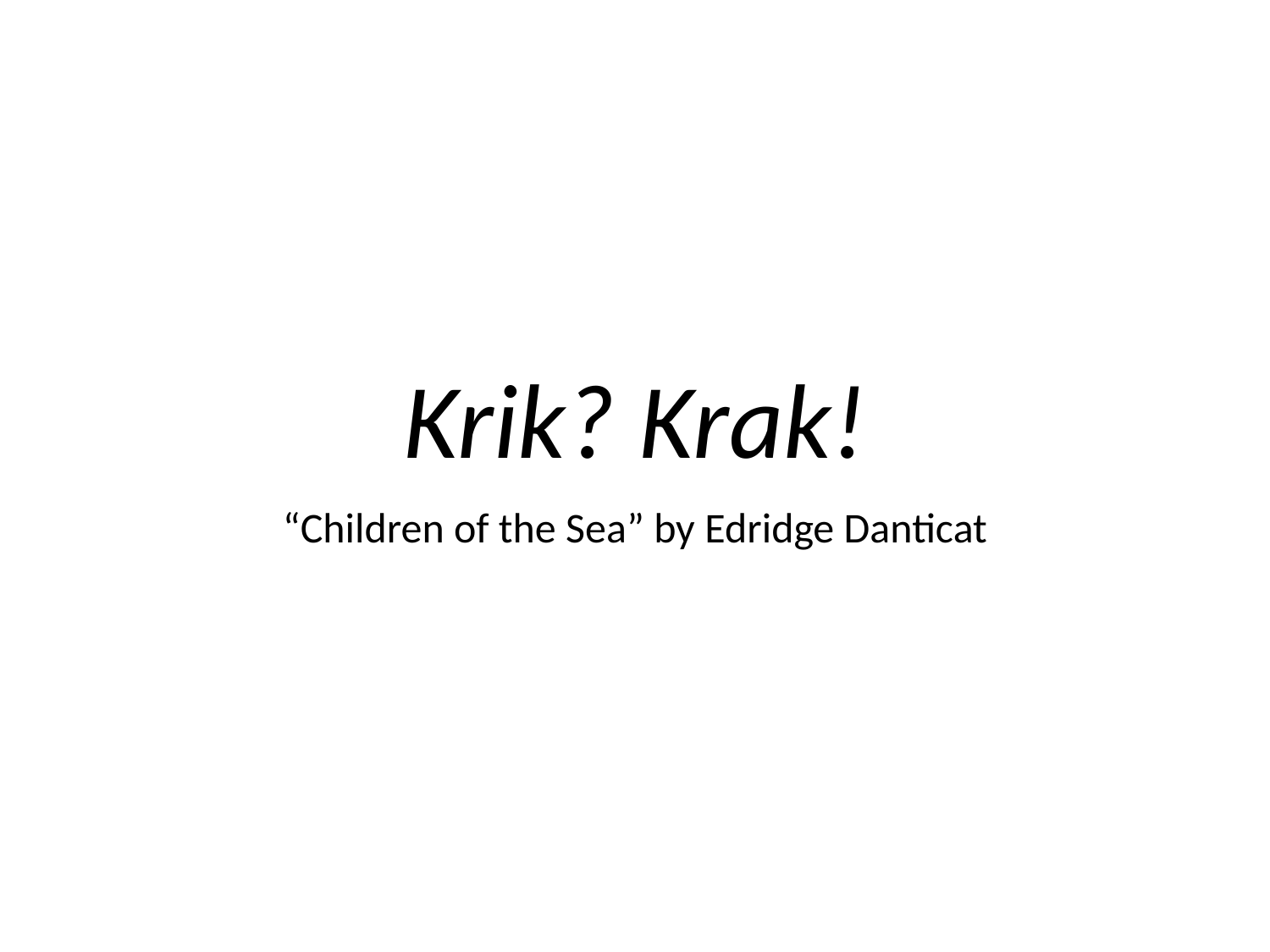

# Krik? Krak!
“Children of the Sea” by Edridge Danticat